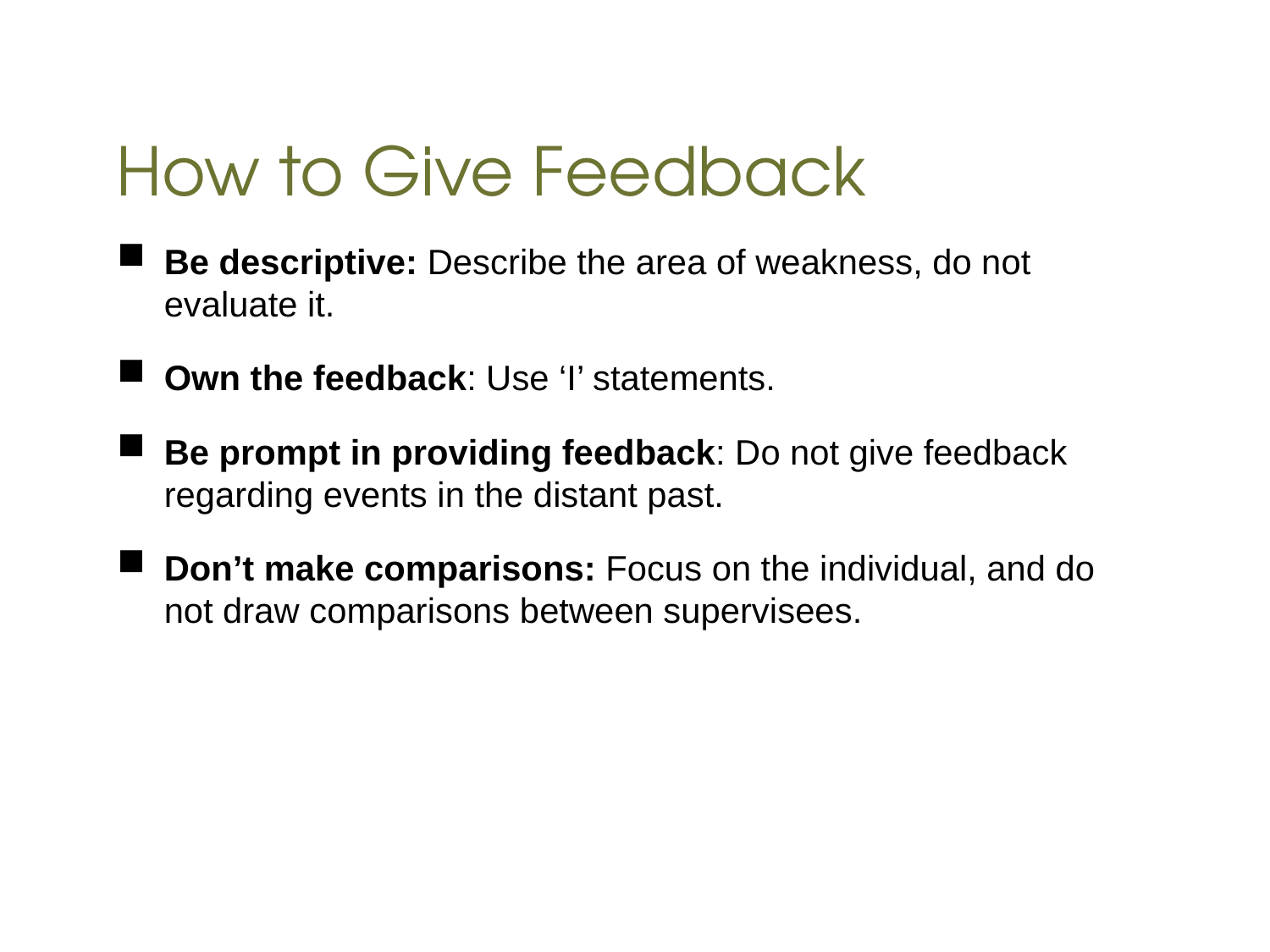

# How to Give Feedback
Be descriptive: Describe the area of weakness, do not evaluate it.
Own the feedback: Use ‘I’ statements.
Be prompt in providing feedback: Do not give feedback regarding events in the distant past.
Don’t make comparisons: Focus on the individual, and do not draw comparisons between supervisees.